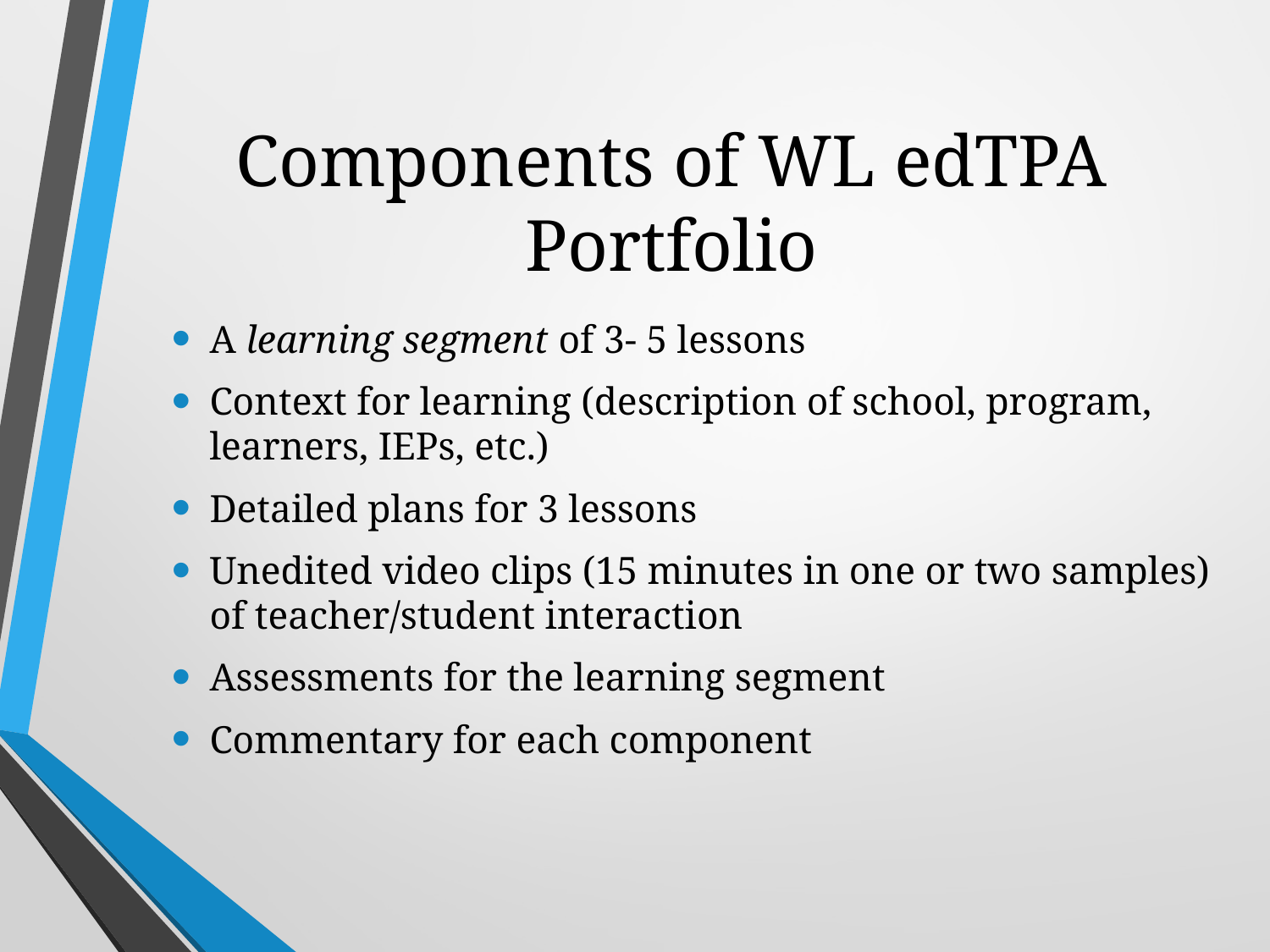

# Components of WL edTPA Portfolio
A learning segment of 3- 5 lessons
Context for learning (description of school, program, learners, IEPs, etc.)
Detailed plans for 3 lessons
Unedited video clips (15 minutes in one or two samples) of teacher/student interaction
Assessments for the learning segment
Commentary for each component